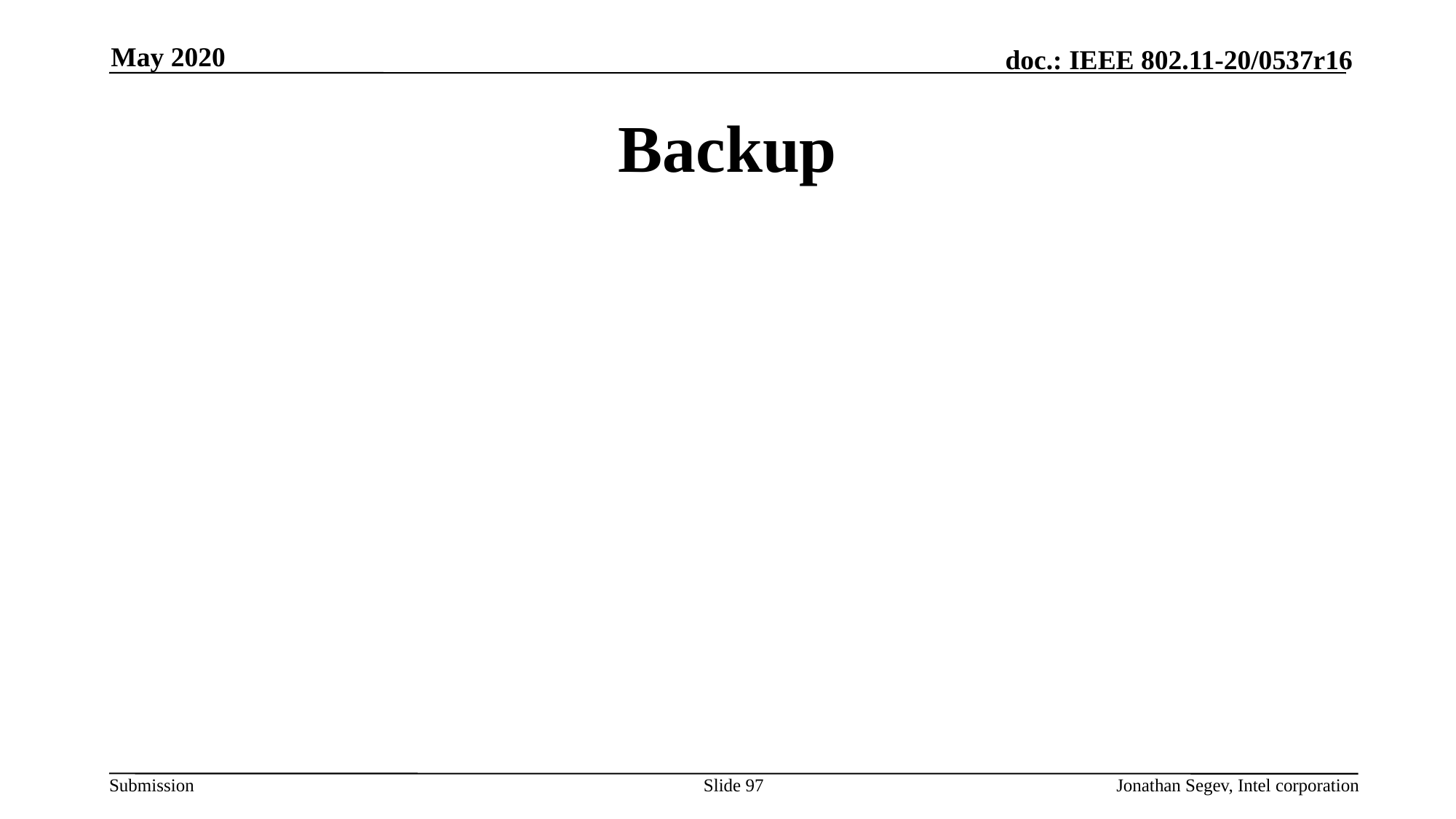

May 2020
# Backup

Slide 97
Jonathan Segev, Intel corporation